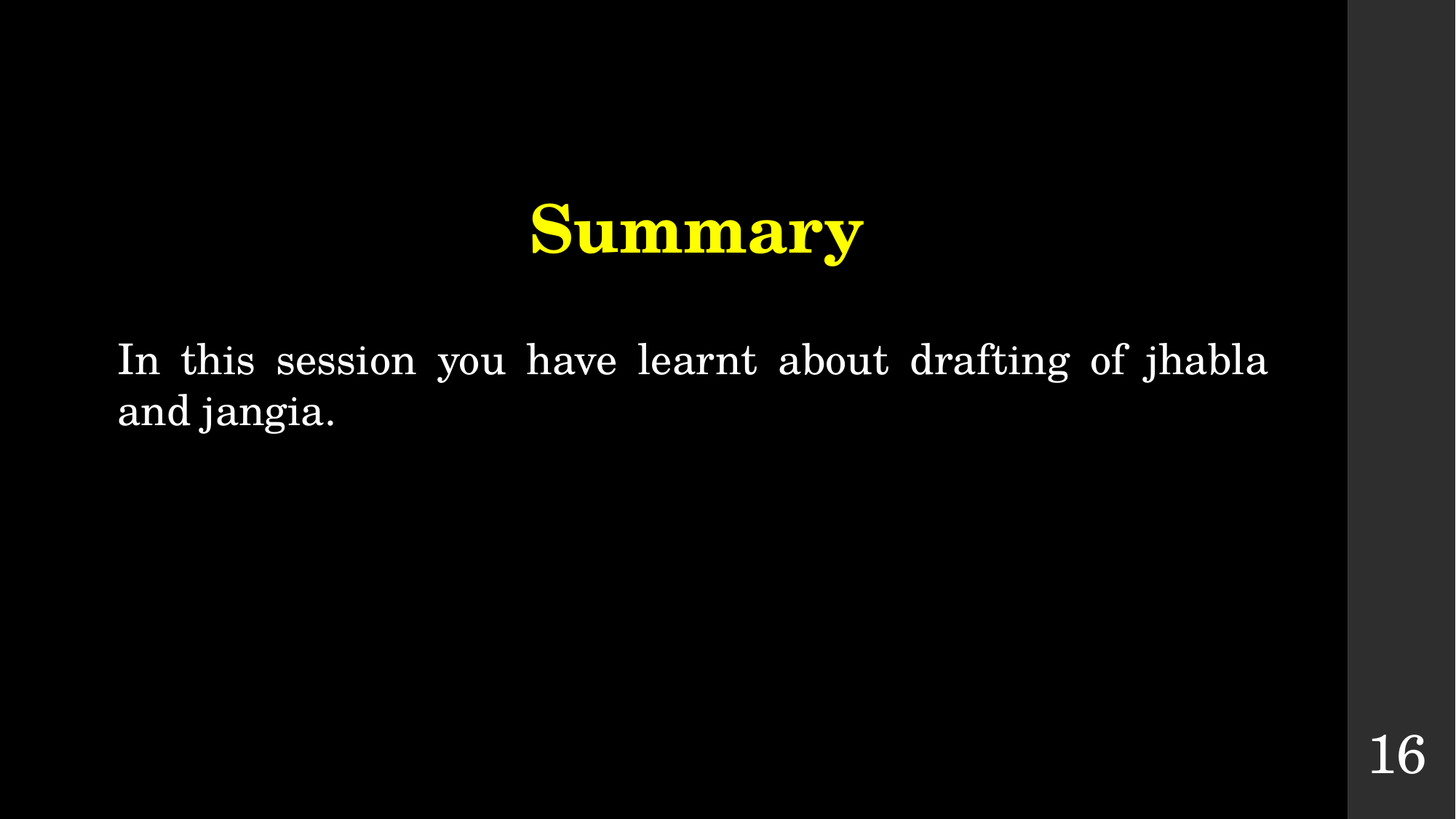

# Summary
In this session you have learnt about drafting of jhabla and jangia.
16